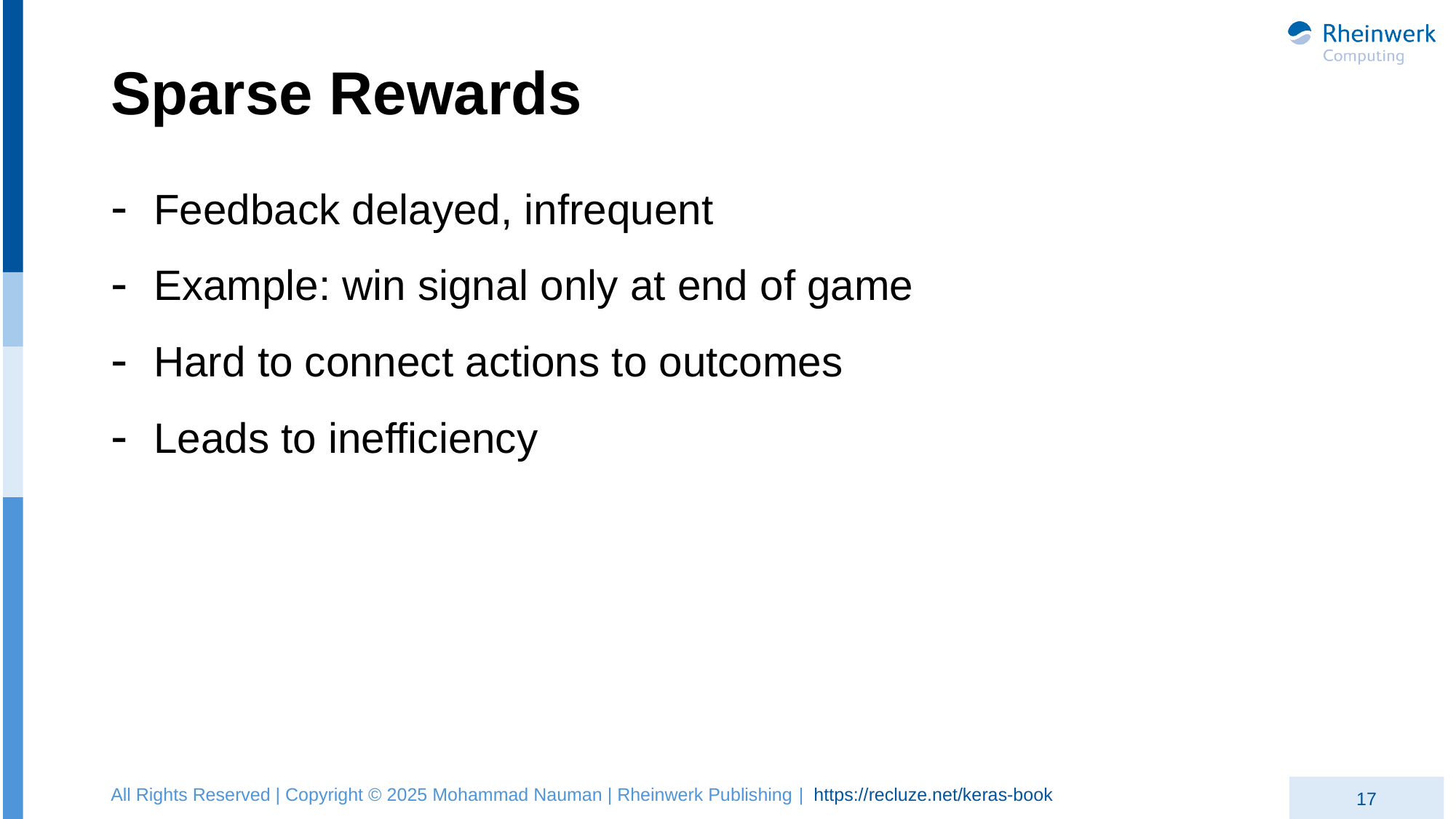

# Sparse Rewards
Feedback delayed, infrequent
Example: win signal only at end of game
Hard to connect actions to outcomes
Leads to inefficiency